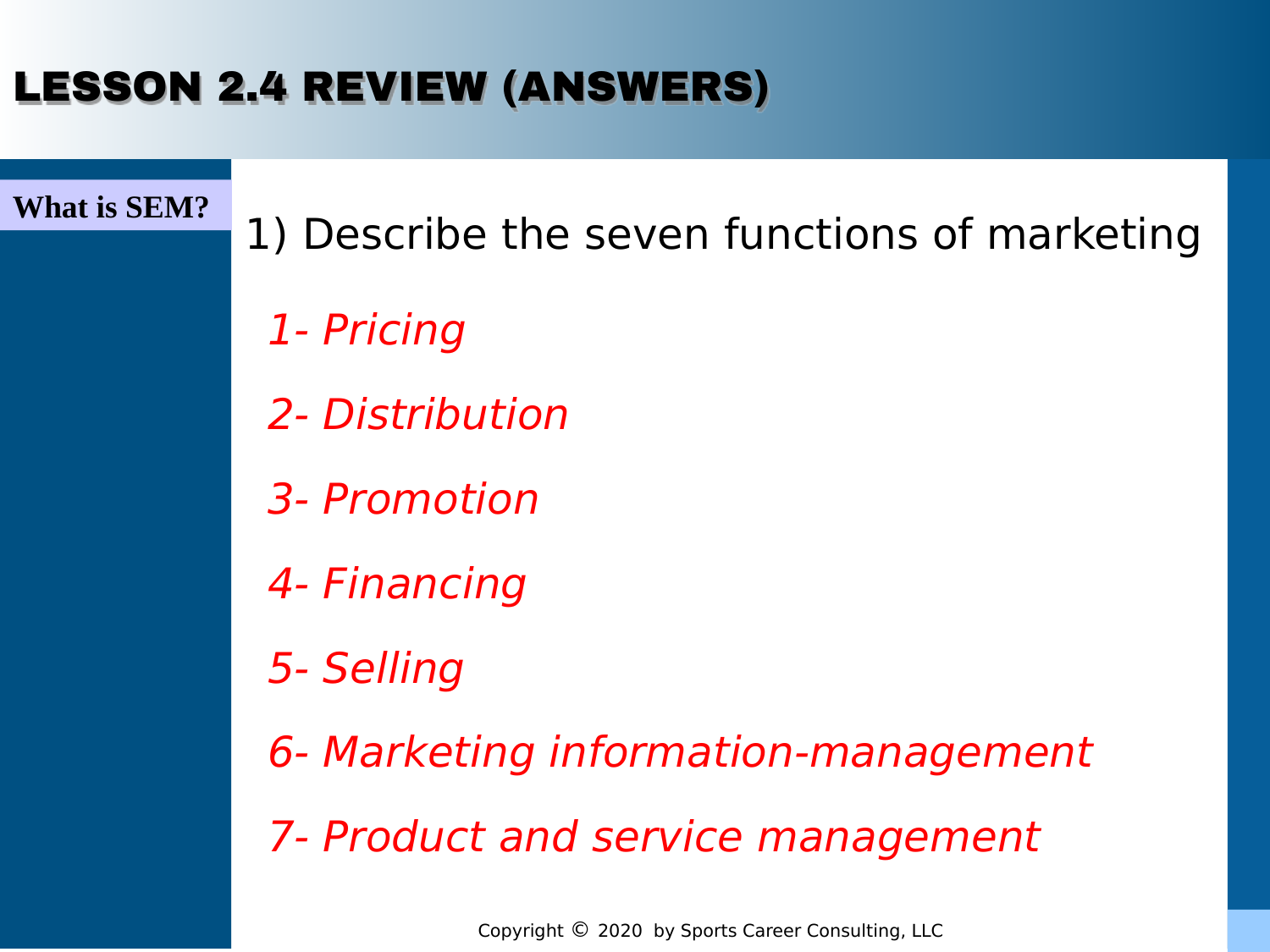

LESSON 2.4 REVIEW (ANSWERS)
What is SEM?
1) Describe the seven functions of marketing
1- Pricing

2- Distribution

3- Promotion

4- Financing

5- Selling

6- Marketing information-management

7- Product and service management

Copyright © 2020  by Sports Career Consulting, LLC